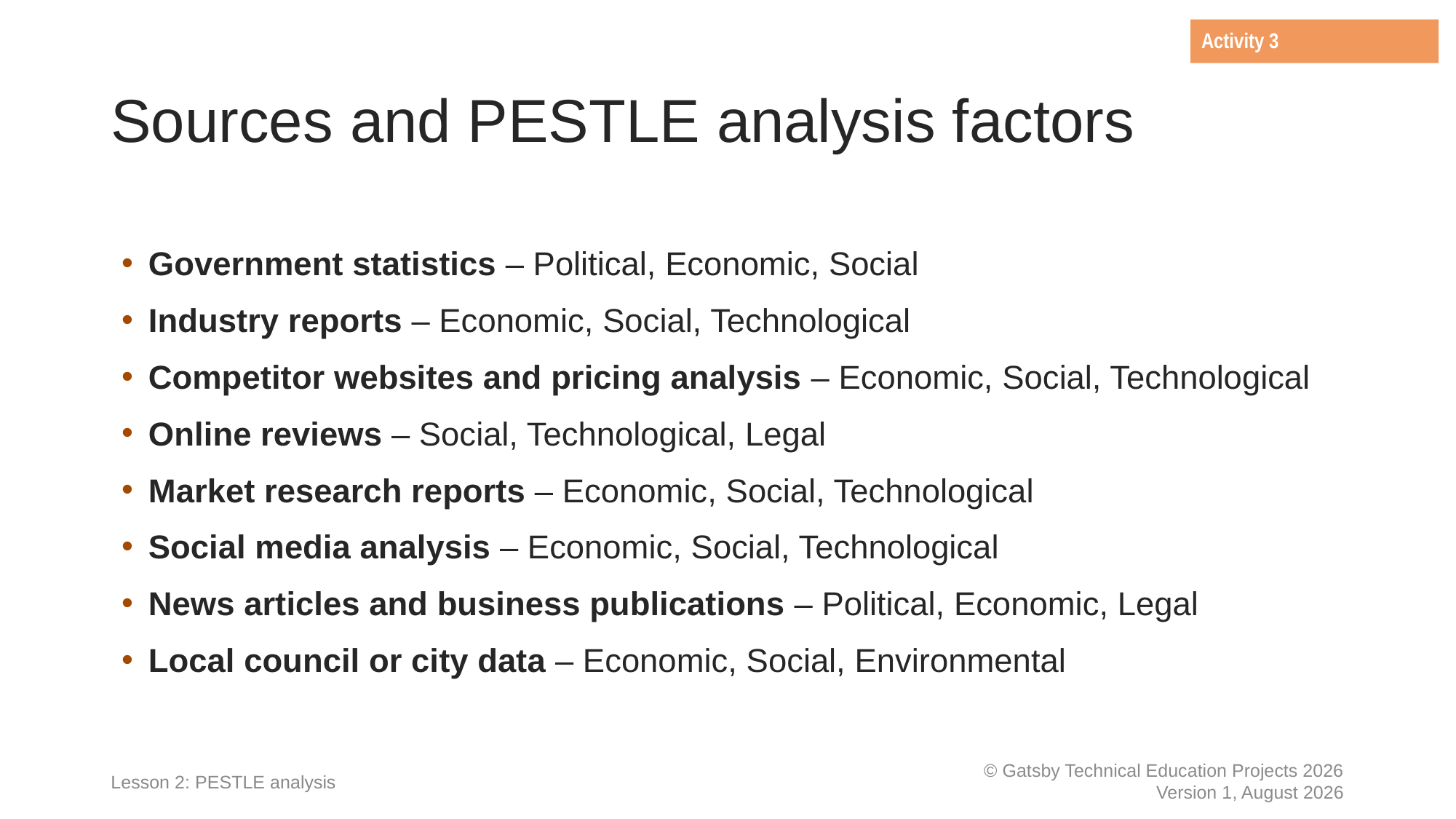

Activity 3
# Sources and PESTLE analysis factors
Government statistics – Political, Economic, Social
Industry reports – Economic, Social, Technological
Competitor websites and pricing analysis – Economic, Social, Technological
Online reviews – Social, Technological, Legal
Market research reports – Economic, Social, Technological
Social media analysis – Economic, Social, Technological
News articles and business publications – Political, Economic, Legal
Local council or city data – Economic, Social, Environmental
Lesson 2: PESTLE analysis